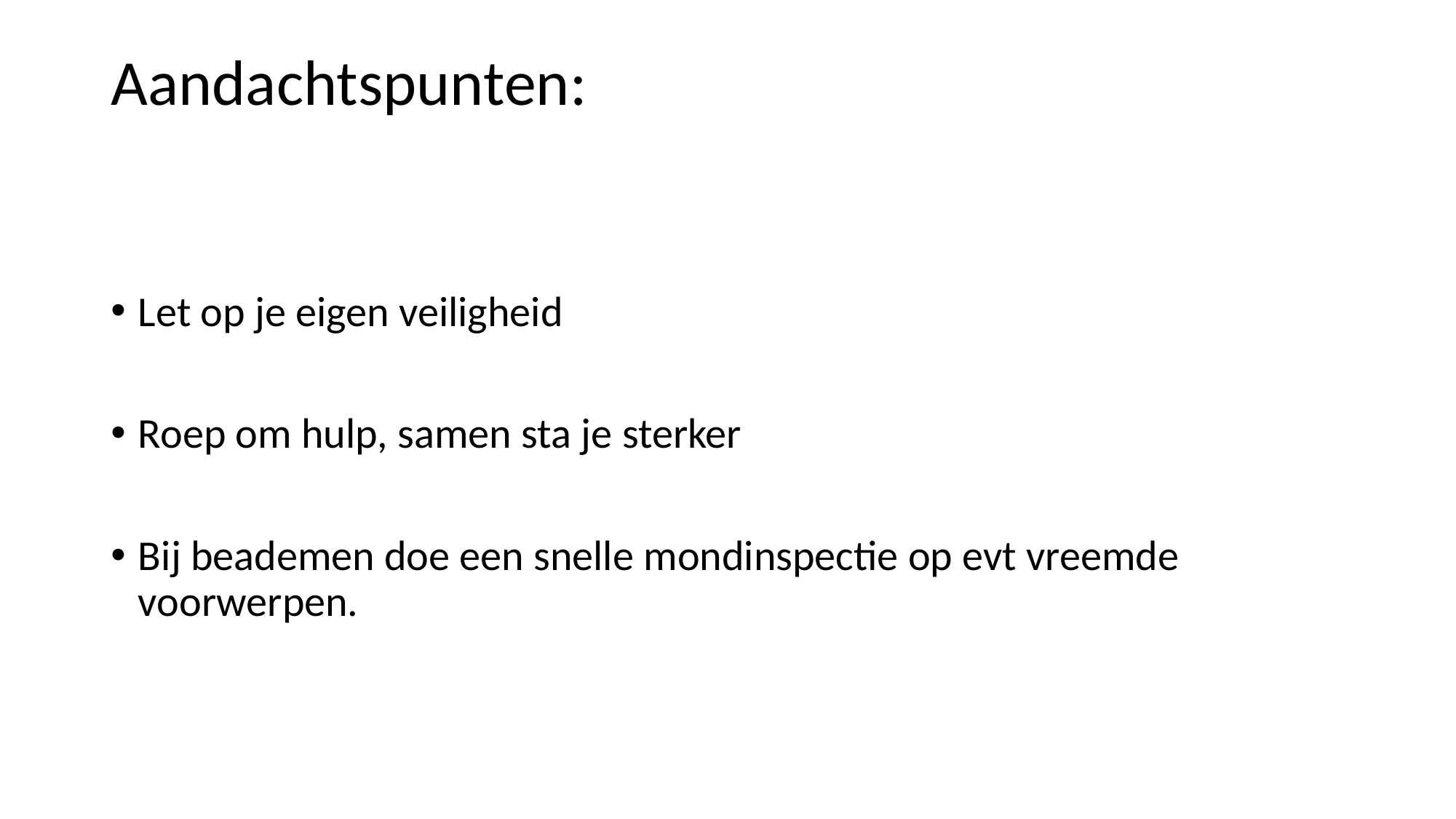

# Aandachtspunten:

Let op je eigen veiligheid

Roep om hulp, samen sta je sterker

Bij beademen doe een snelle mondinspectie op evt vreemde voorwerpen.